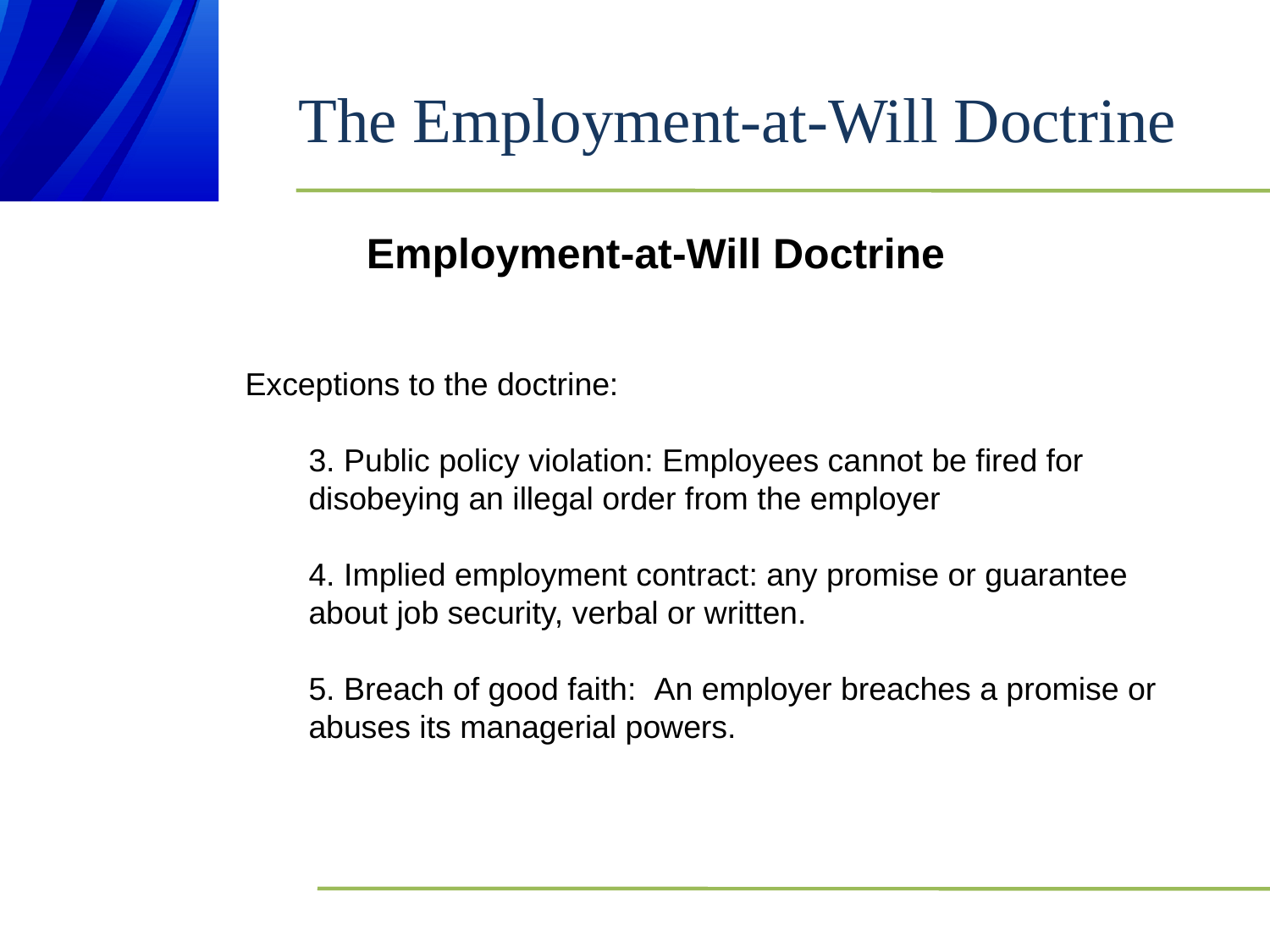

# The Employment-at-Will Doctrine

Employment-at-Will Doctrine
Exceptions to the doctrine:

3. Public policy violation: Employees cannot be fired for disobeying an illegal order from the employer

4. Implied employment contract: any promise or guarantee about job security, verbal or written.

5. Breach of good faith:  An employer breaches a promise or abuses its managerial powers.